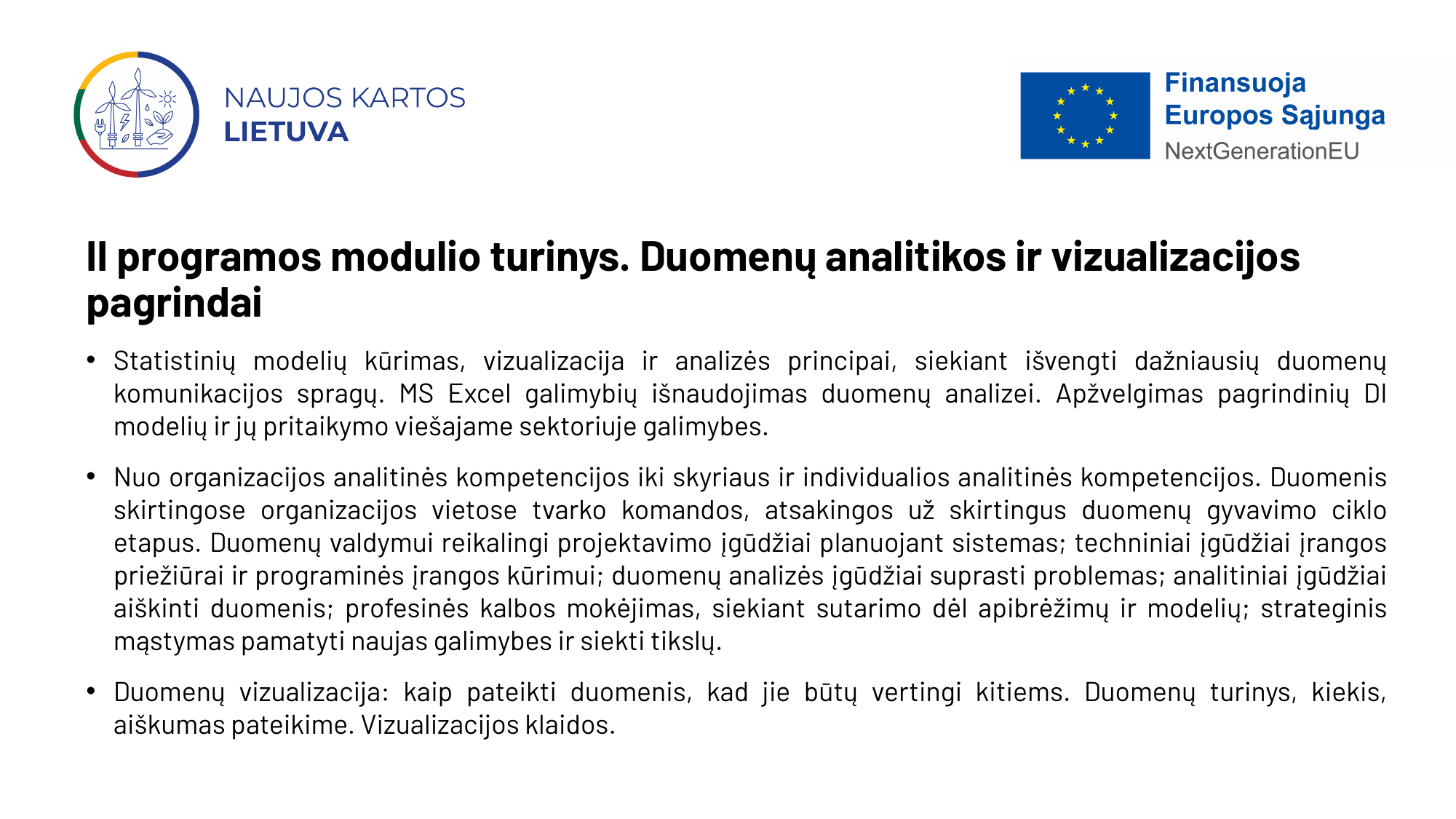

# II programos modulio turinys. Duomenų analitikos ir vizualizacijos pagrindai
Statistinių modelių kūrimas, vizualizacija ir analizės principai, siekiant išvengti dažniausių duomenų komunikacijos spragų. MS Excel galimybių išnaudojimas duomenų analizei. Apžvelgimas pagrindinių DI modelių ir jų pritaikymo viešajame sektoriuje galimybes.
Nuo organizacijos analitinės kompetencijos iki skyriaus ir individualios analitinės kompetencijos. Duomenis skirtingose organizacijos vietose tvarko komandos, atsakingos už skirtingus duomenų gyvavimo ciklo etapus. Duomenų valdymui reikalingi projektavimo įgūdžiai planuojant sistemas; techniniai įgūdžiai įrangos priežiūrai ir programinės įrangos kūrimui; duomenų analizės įgūdžiai suprasti problemas; analitiniai įgūdžiai aiškinti duomenis; profesinės kalbos mokėjimas, siekiant sutarimo dėl apibrėžimų ir modelių; strateginis mąstymas pamatyti naujas galimybes ir siekti tikslų.
Duomenų vizualizacija: kaip pateikti duomenis, kad jie būtų vertingi kitiems. Duomenų turinys, kiekis, aiškumas pateikime. Vizualizacijos klaidos.